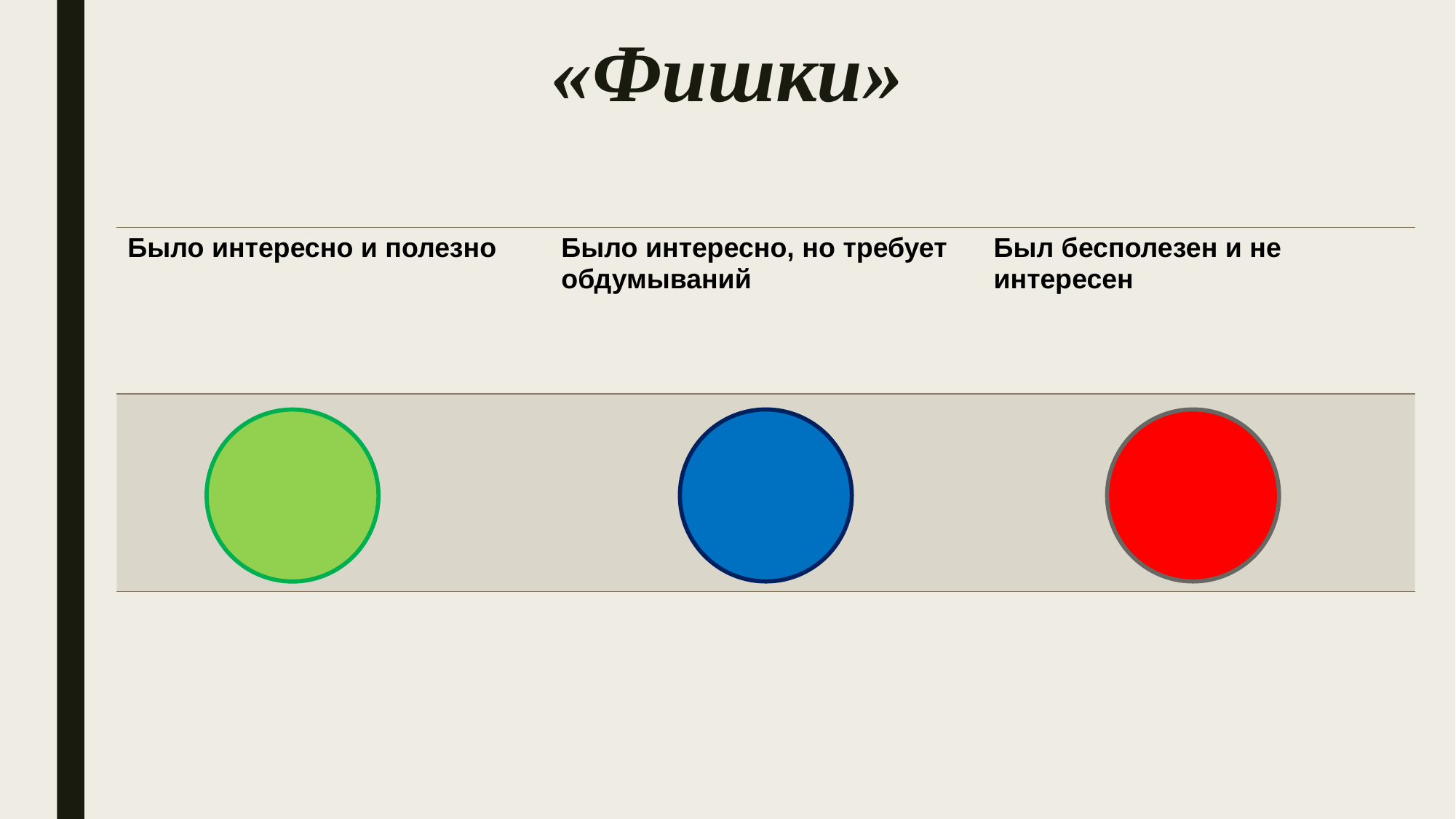

# «Фишки»
| Было интересно и полезно | Было интересно, но требует обдумываний | Был бесполезен и не интересен |
| --- | --- | --- |
|  |  |  |